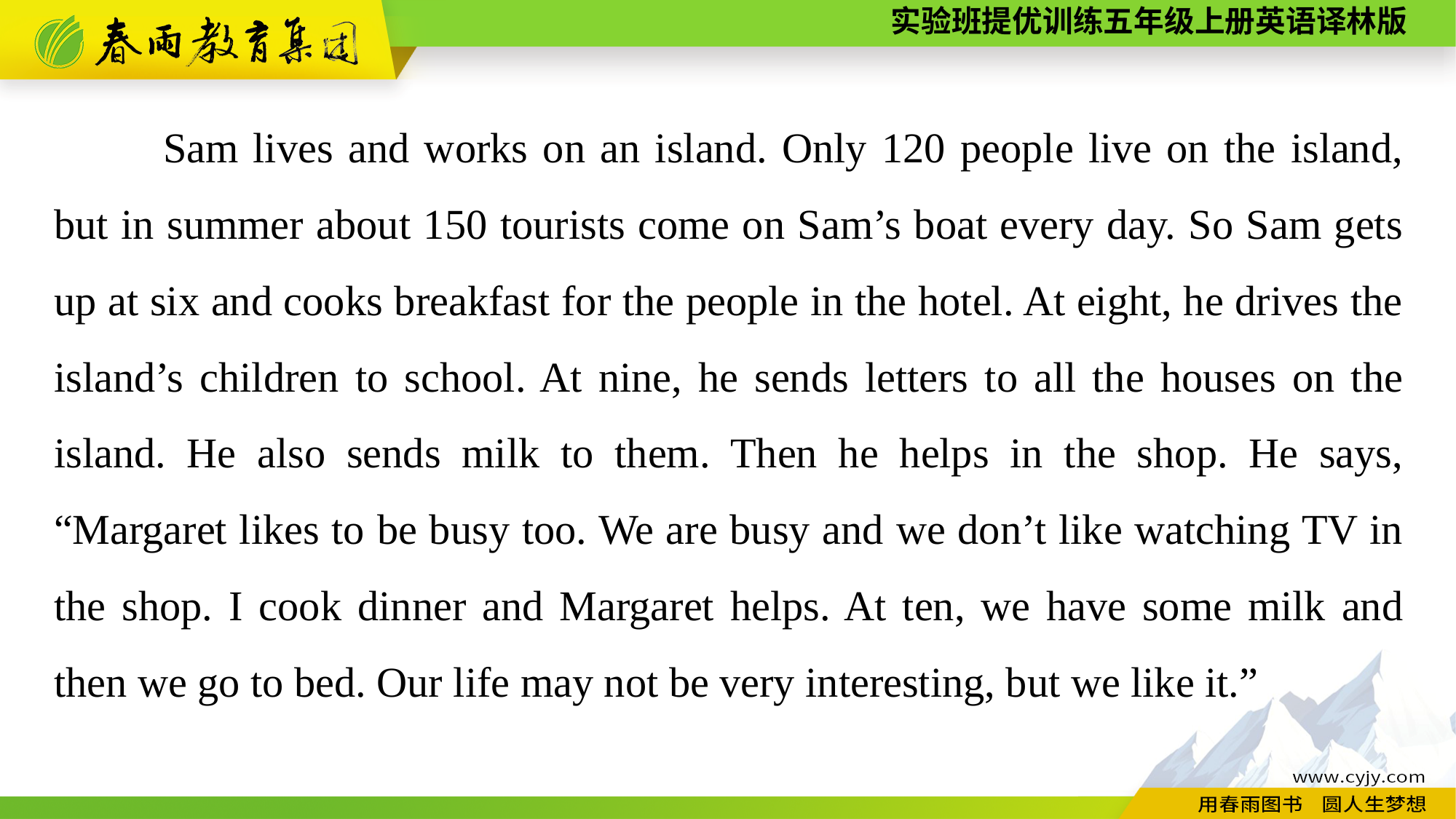

Sam lives and works on an island. Only 120 people live on the island, but in summer about 150 tourists come on Sam’s boat every day. So Sam gets up at six and cooks breakfast for the people in the hotel. At eight, he drives the island’s children to school. At nine, he sends letters to all the houses on the island. He also sends milk to them. Then he helps in the shop. He says, “Margaret likes to be busy too. We are busy and we don’t like watching TV in the shop. I cook dinner and Margaret helps. At ten, we have some milk and then we go to bed. Our life may not be very interesting, but we like it.”